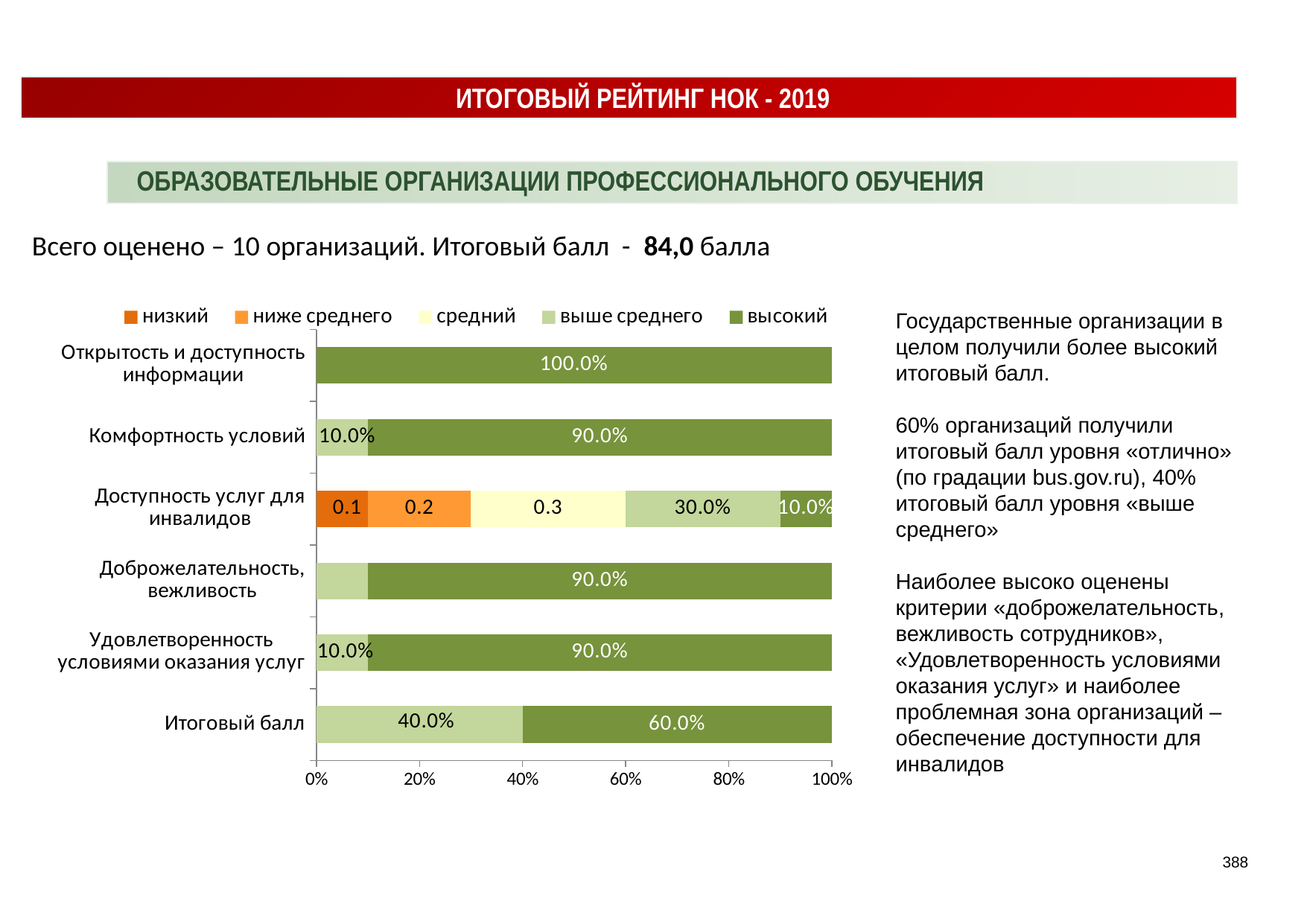

ИТОГОВЫЙ РЕЙТИНГ НОК - 2019

ОБРАЗОВАТЕЛЬНЫЕ ОРГАНИЗАЦИИ ПРОФЕССИОНАЛЬНОГО ОБУЧЕНИЯ
Всего оценено – 10 организаций. Итоговый балл  -  84,0 балла

### Chart

| Category | низкий | ниже среднего | средний | выше среднего | высокий |
|---|---|---|---|---|---|
| Открытость и доступность информации | None | None | None | None | 1.0 |
| Комфортность условий | None | None | None | 0.1 | 0.9 |
| Доступность услуг для инвалидов | 0.1 | 0.2 | 0.3 | 0.3 | 0.1 |
| Доброжелательность, вежливость | None | None | None | 0.1 | 0.9 |
| Удовлетворенность условиями оказания услуг | None | None | None | 0.1 | 0.9 |
| Итоговый балл | None | None | None | 0.4 | 0.6 |
Государственные организации в целом получили более высокий итоговый балл.

60% организаций получили итоговый балл уровня «отлично» (по градации bus.gov.ru), 40% итоговый балл уровня «выше среднего»

Наиболее высоко оценены критерии «доброжелательность, вежливость сотрудников», «Удовлетворенность условиями оказания услуг» и наиболее
проблемная зона организаций – обеспечение доступности для инвалидов
388